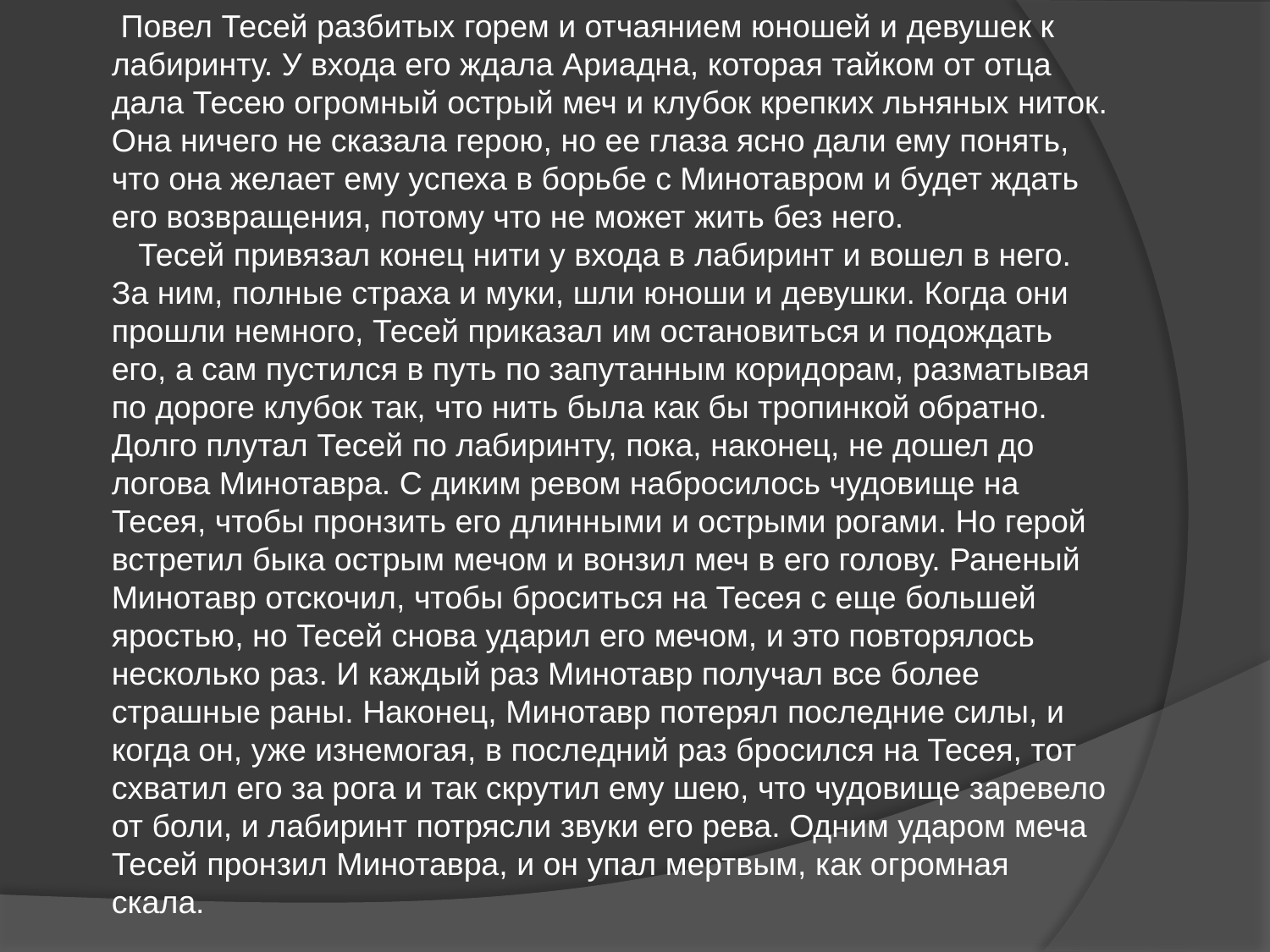

Повел Тесей разбитых горем и отчаянием юношей и девушек к лабиринту. У входа его ждала Ариадна, которая тайком от отца дала Тесею огромный острый меч и клубок крепких льняных ниток. Она ничего не сказала герою, но ее глаза ясно дали ему понять, что она желает ему успеха в борьбе с Минотавром и будет ждать его возвращения, потому что не может жить без него.
   Тесей привязал конец нити у входа в лабиринт и вошел в него. За ним, полные страха и муки, шли юноши и девушки. Когда они прошли немного, Тесей приказал им остановиться и подождать его, а сам пустился в путь по запутанным коридорам, разматывая по дороге клубок так, что нить была как бы тропинкой обратно. Долго плутал Тесей по лабиринту, пока, наконец, не дошел до логова Минотавра. С диким ревом набросилось чудовище на Тесея, чтобы пронзить его длинными и острыми рогами. Но герой встретил быка острым мечом и вонзил меч в его голову. Раненый Минотавр отскочил, чтобы броситься на Тесея с еще большей яростью, но Тесей снова ударил его мечом, и это повторялось несколько раз. И каждый раз Минотавр получал все более страшные раны. Наконец, Минотавр потерял последние силы, и когда он, уже изнемогая, в последний раз бросился на Тесея, тот схватил его за рога и так скрутил ему шею, что чудовище заревело от боли, и лабиринт потрясли звуки его рева. Одним ударом меча Тесей пронзил Минотавра, и он упал мертвым, как огромная скала.